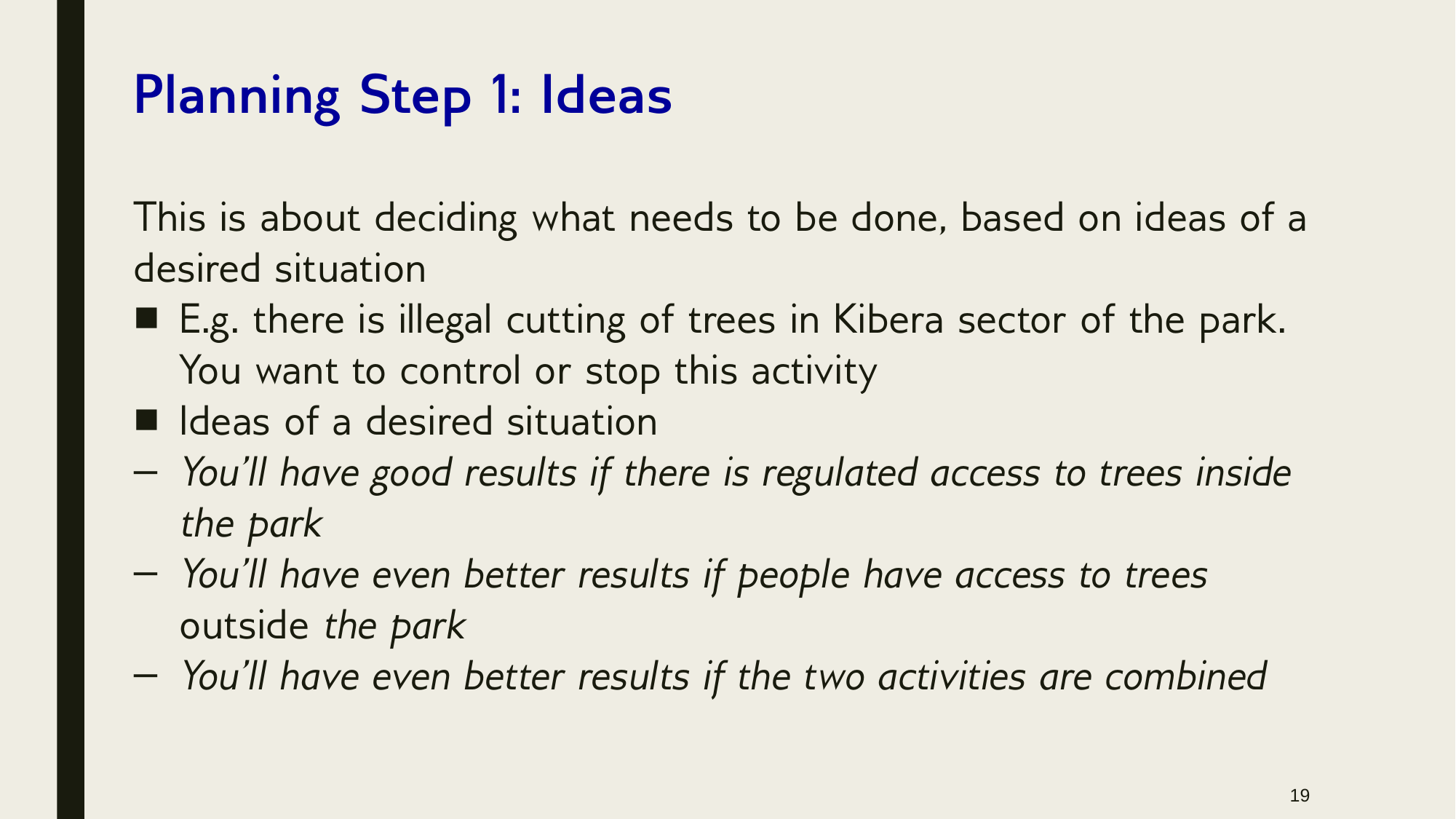

Planning Step 1: Ideas
This is about deciding what needs to be done, based on ideas of a desired situation
E.g. there is illegal cutting of trees in Kibera sector of the park. You want to control or stop this activity
Ideas of a desired situation
You’ll have good results if there is regulated access to trees inside the park
You’ll have even better results if people have access to trees outside the park
You’ll have even better results if the two activities are combined
19